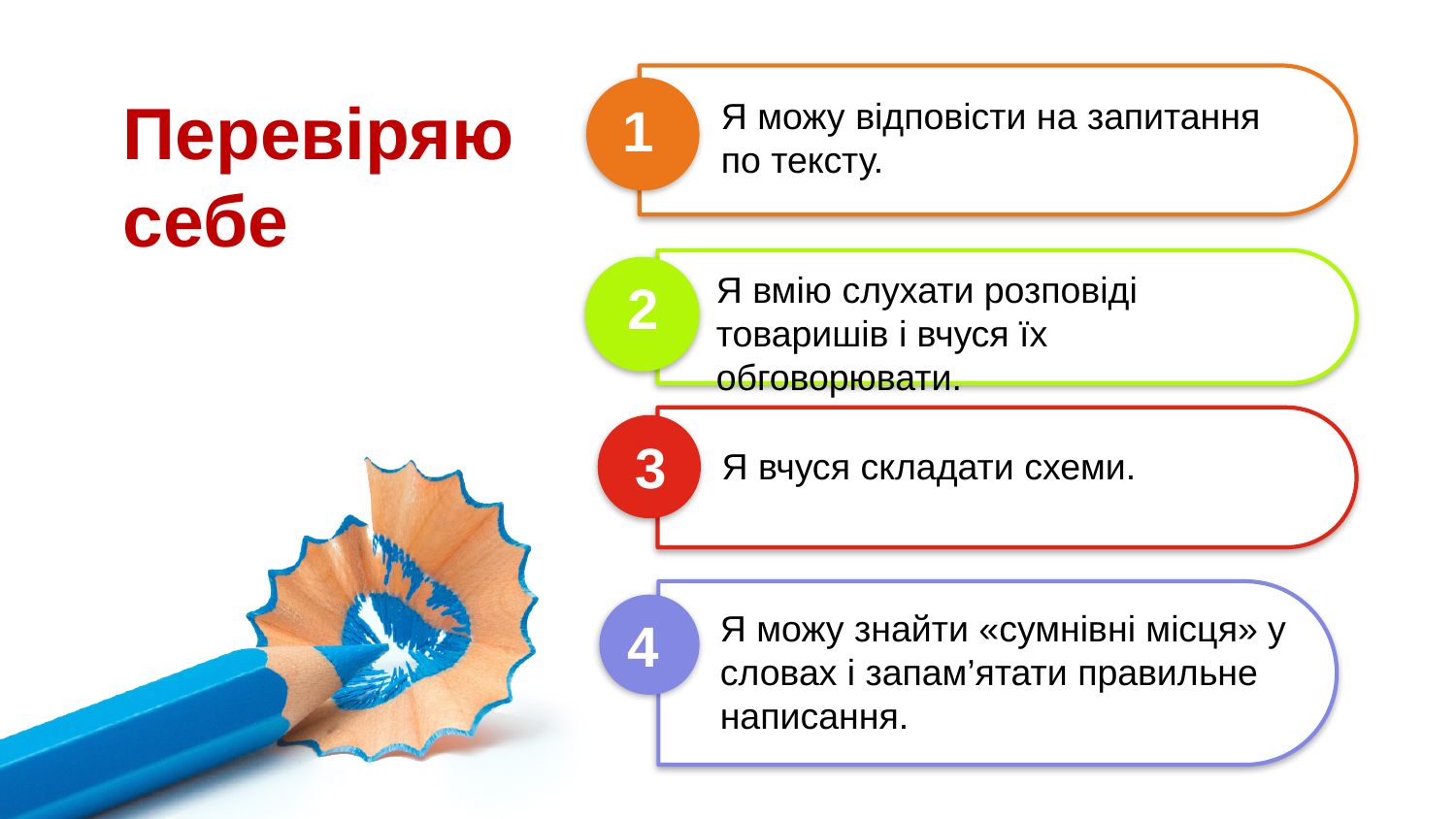

Перевіряю себе

Я можу відповісти на запитання по тексту.
1

Я вмію слухати розповіді
товаришів і вчуся їх обговорювати.
2

3
Я вчуся складати схеми.

Я можу знайти «сумнівні місця» у
словах і запам’ятати правильне
написання.
4